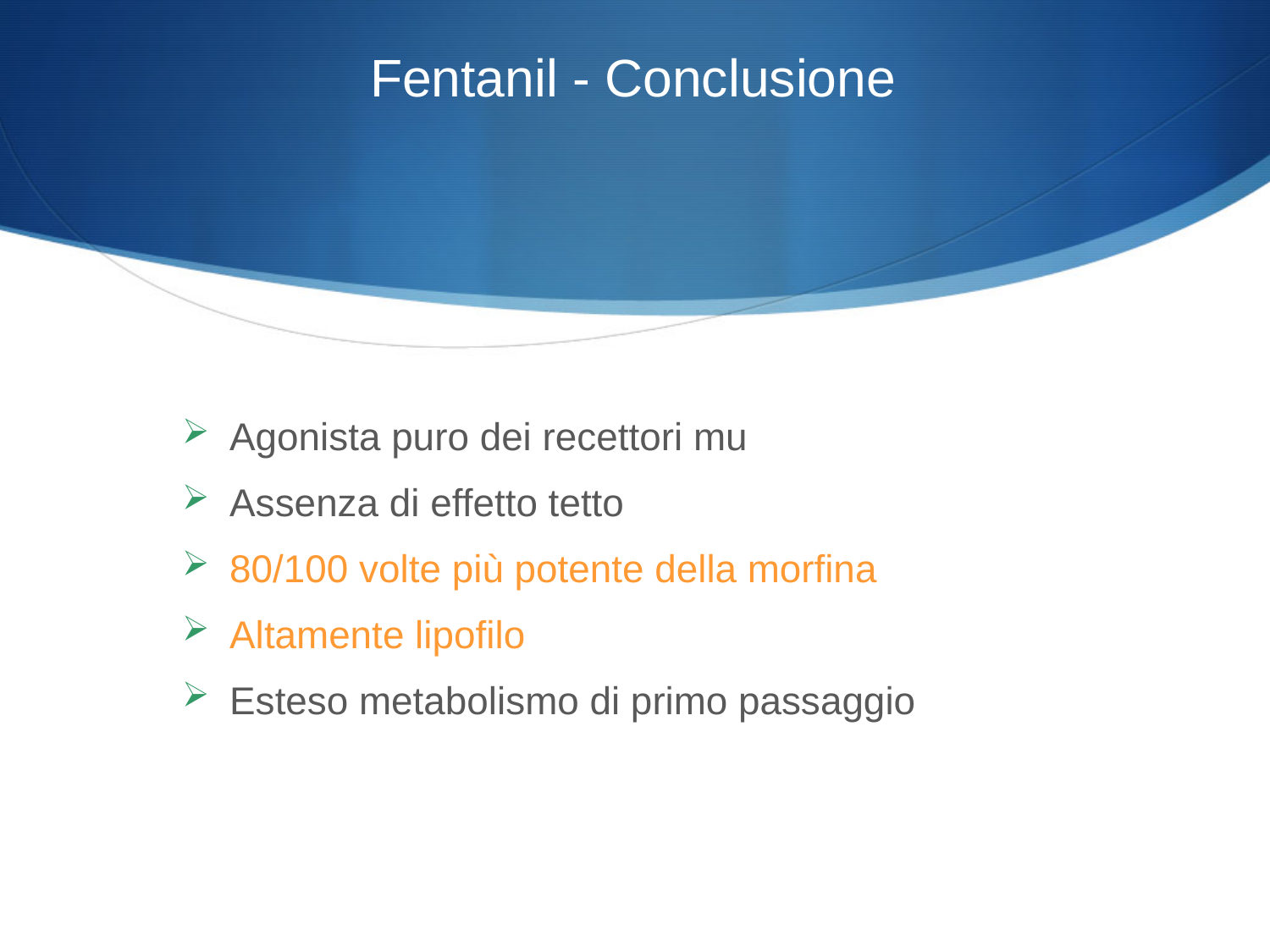

Fentanil - Conclusione
Agonista puro dei recettori mu
Assenza di effetto tetto
80/100 volte più potente della morfina
Altamente lipofilo
Esteso metabolismo di primo passaggio